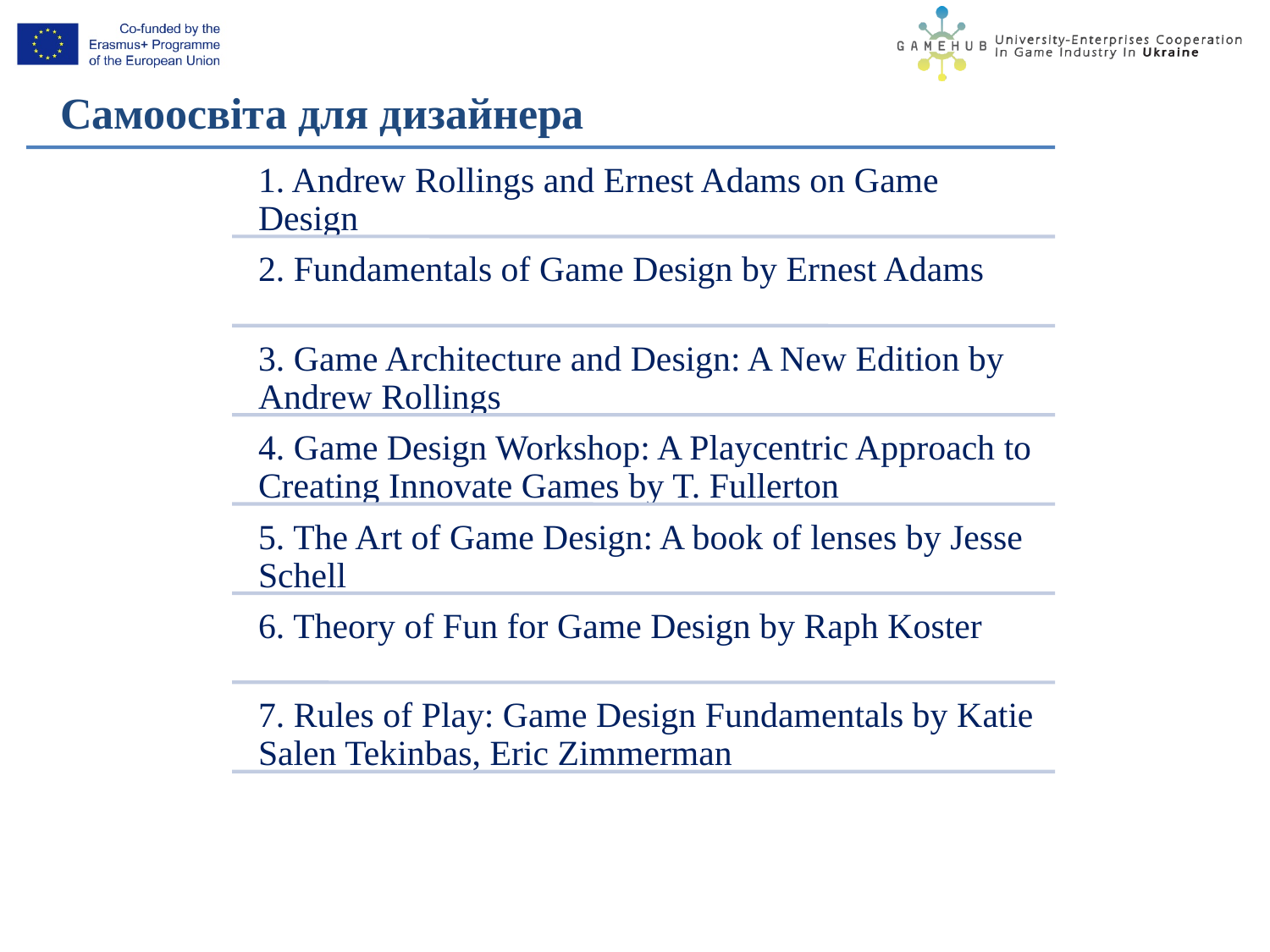

Самоосвіта для дизайнера

1. Andrew Rollings and Ernest Adams on Game Design
2. Fundamentals of Game Design by Ernest Adams
3. Game Architecture and Design: A New Edition by Andrew Rollings
4. Game Design Workshop: A Playcentric Approach to Creating Innovate Games by T. Fullerton
5. The Art of Game Design: A book of lenses by Jesse Schell
6. Theory of Fun for Game Design by Raph Koster
7. Rules of Play: Game Design Fundamentals by Katie Salen Tekinbas, Eric Zimmerman